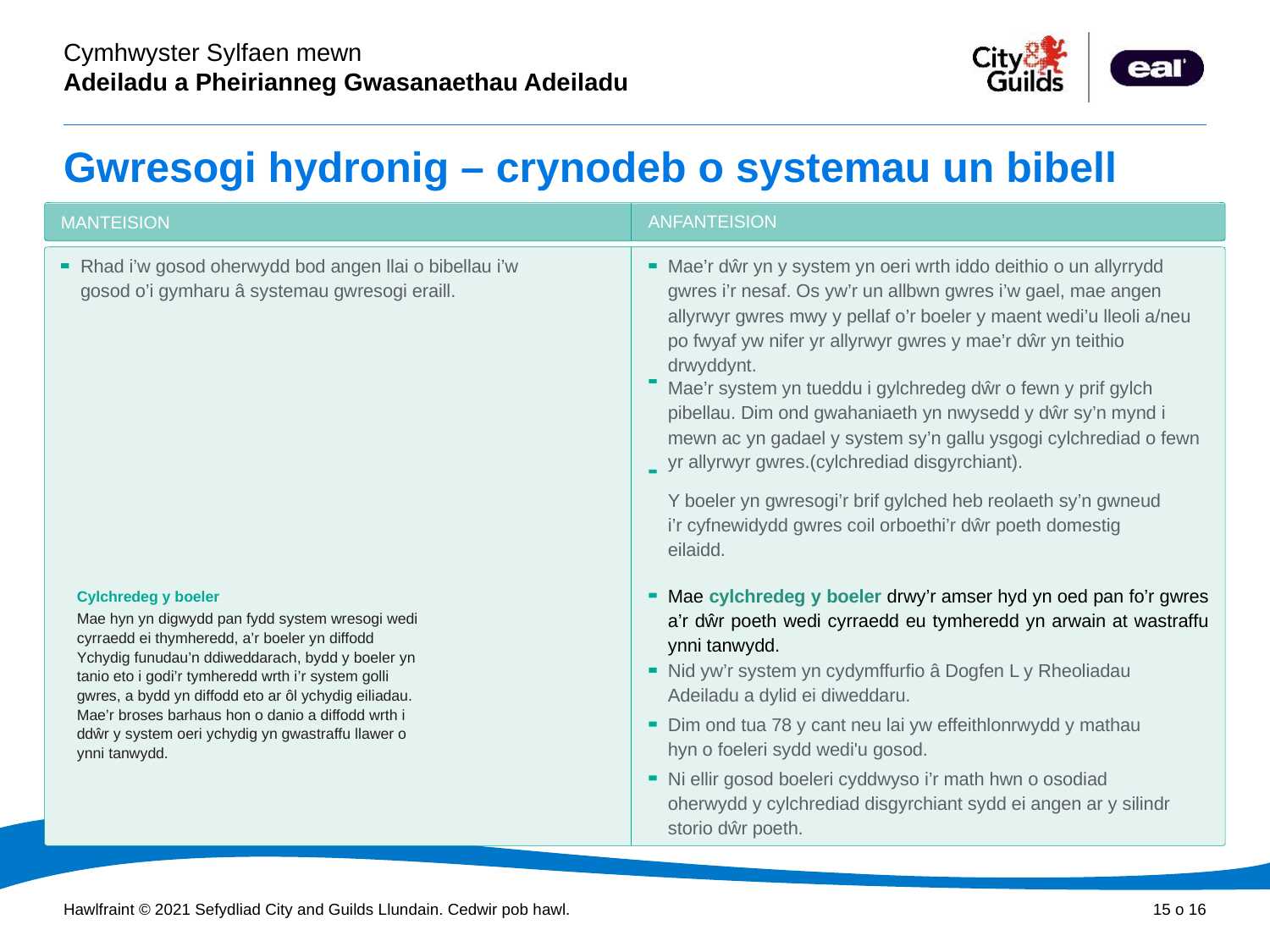

# Gwresogi hydronig – crynodeb o systemau un bibell

ANFANTEISION
MANTEISION

Rhad i’w gosod oherwydd bod angen llai o bibellau i’w gosod o’i gymharu â systemau gwresogi eraill.
Mae’r dŵr yn y system yn oeri wrth iddo deithio o un allyrrydd gwres i’r nesaf. Os yw’r un allbwn gwres i’w gael, mae angen allyrwyr gwres mwy y pellaf o’r boeler y maent wedi’u lleoli a/neu po fwyaf yw nifer yr allyrwyr gwres y mae’r dŵr yn teithio drwyddynt.

Mae’r system yn tueddu i gylchredeg dŵr o fewn y prif gylch pibellau. Dim ond gwahaniaeth yn nwysedd y dŵr sy’n mynd i mewn ac yn gadael y system sy’n gallu ysgogi cylchrediad o fewn yr allyrwyr gwres.(cylchrediad disgyrchiant).
Y boeler yn gwresogi’r brif gylched heb reolaeth sy’n gwneud i’r cyfnewidydd gwres coil orboethi’r dŵr poeth domestig eilaidd.

Mae cylchredeg y boeler drwy’r amser hyd yn oed pan fo’r gwres a’r dŵr poeth wedi cyrraedd eu tymheredd yn arwain at wastraffu ynni tanwydd.
Cylchredeg y boeler
Mae hyn yn digwydd pan fydd system wresogi wedi cyrraedd ei thymheredd, a’r boeler yn diffodd Ychydig funudau’n ddiweddarach, bydd y boeler yn tanio eto i godi’r tymheredd wrth i’r system golli gwres, a bydd yn diffodd eto ar ôl ychydig eiliadau. Mae’r broses barhaus hon o danio a diffodd wrth i ddŵr y system oeri ychydig yn gwastraffu llawer o ynni tanwydd.

Nid yw’r system yn cydymffurfio â Dogfen L y Rheoliadau Adeiladu a dylid ei diweddaru.

Dim ond tua 78 y cant neu lai yw effeithlonrwydd y mathau hyn o foeleri sydd wedi'u gosod.

Ni ellir gosod boeleri cyddwyso i’r math hwn o osodiad oherwydd y cylchrediad disgyrchiant sydd ei angen ar y silindr storio dŵr poeth.